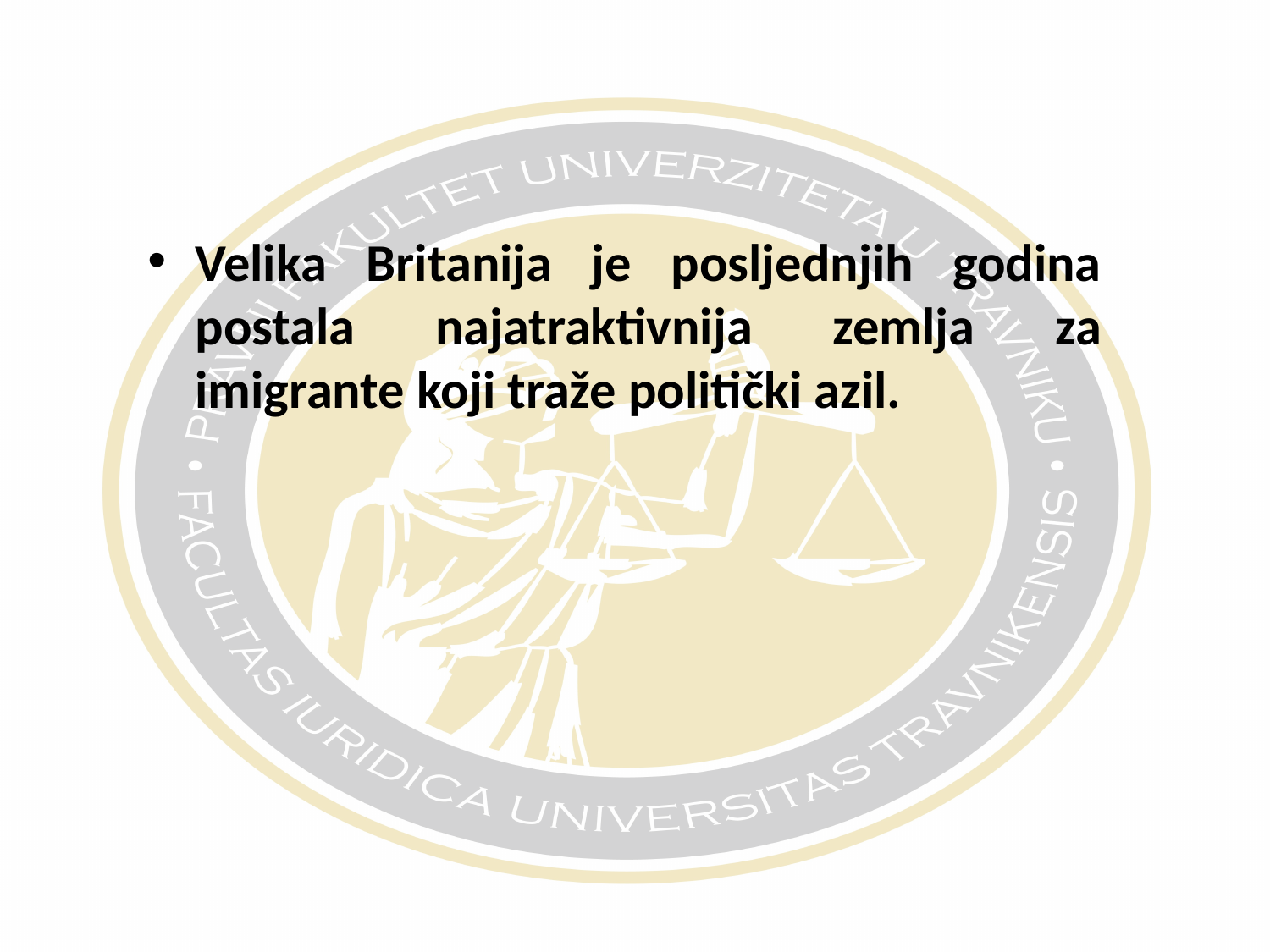

#
Velika Britanija je posljednjih godina postala najatraktivnija zemlja za imigrante koji traže politički azil.